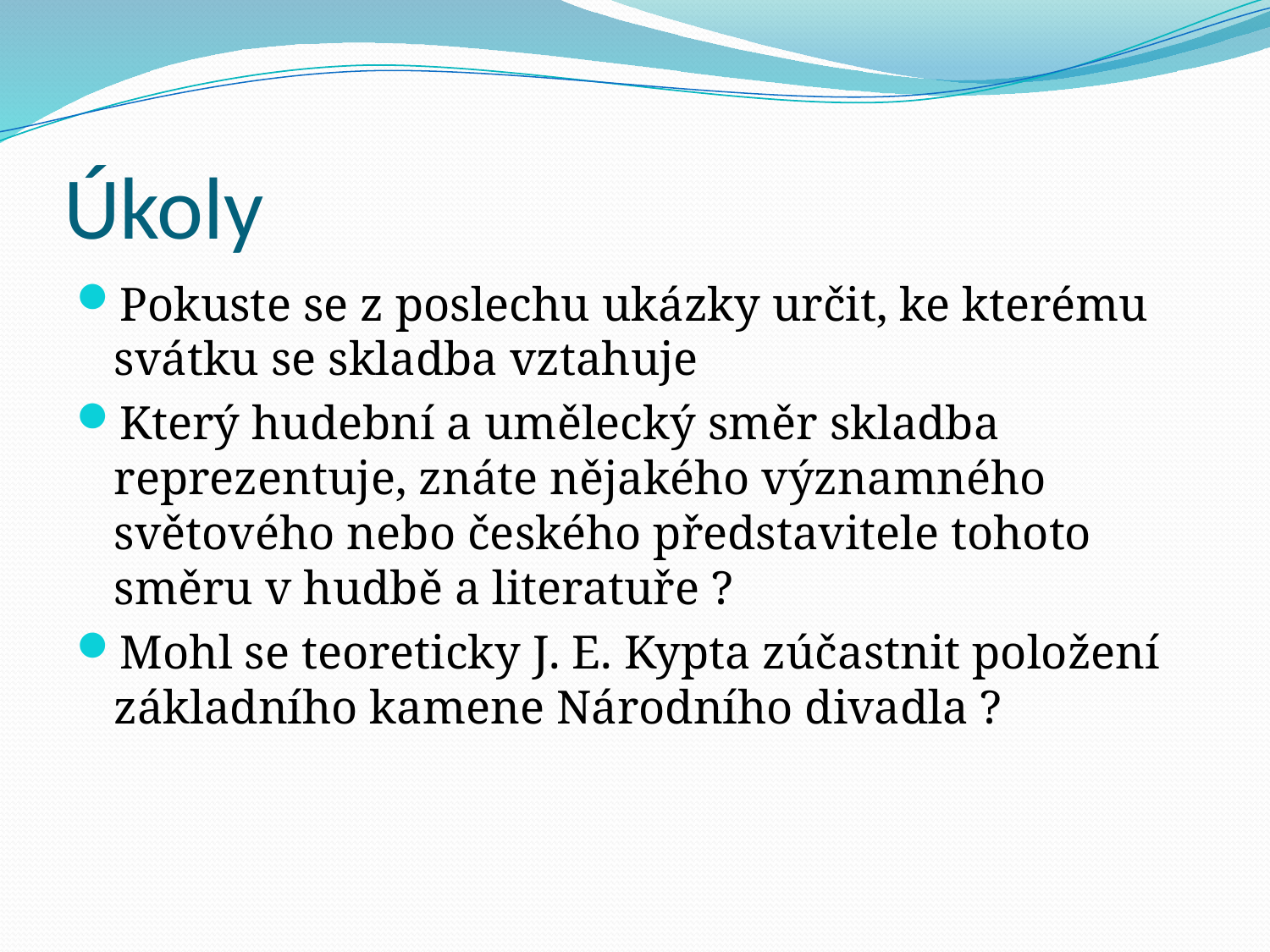

# Úkoly
Pokuste se z poslechu ukázky určit, ke kterému svátku se skladba vztahuje
Který hudební a umělecký směr skladba reprezentuje, znáte nějakého významného světového nebo českého představitele tohoto směru v hudbě a literatuře ?
Mohl se teoreticky J. E. Kypta zúčastnit položení základního kamene Národního divadla ?